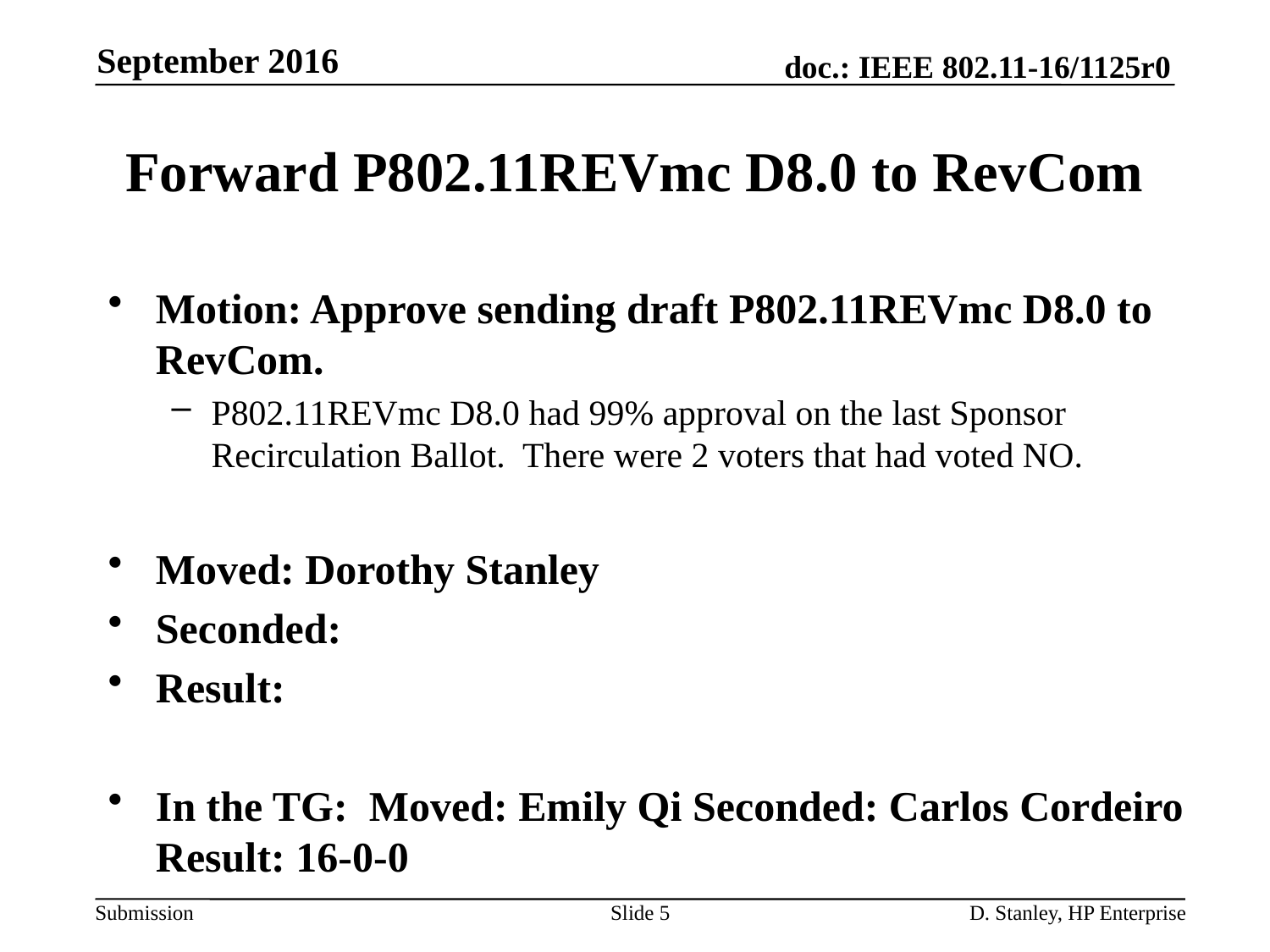

September 2016
# Forward P802.11REVmc D8.0 to RevCom
Motion: Approve sending draft P802.11REVmc D8.0 to RevCom.
P802.11REVmc D8.0 had 99% approval on the last Sponsor Recirculation Ballot.  There were 2 voters that had voted NO.

Moved: Dorothy Stanley
Seconded:
Result:

In the TG:  Moved: Emily Qi Seconded: Carlos Cordeiro Result: 16-0-0

Slide 5
D. Stanley, HP Enterprise